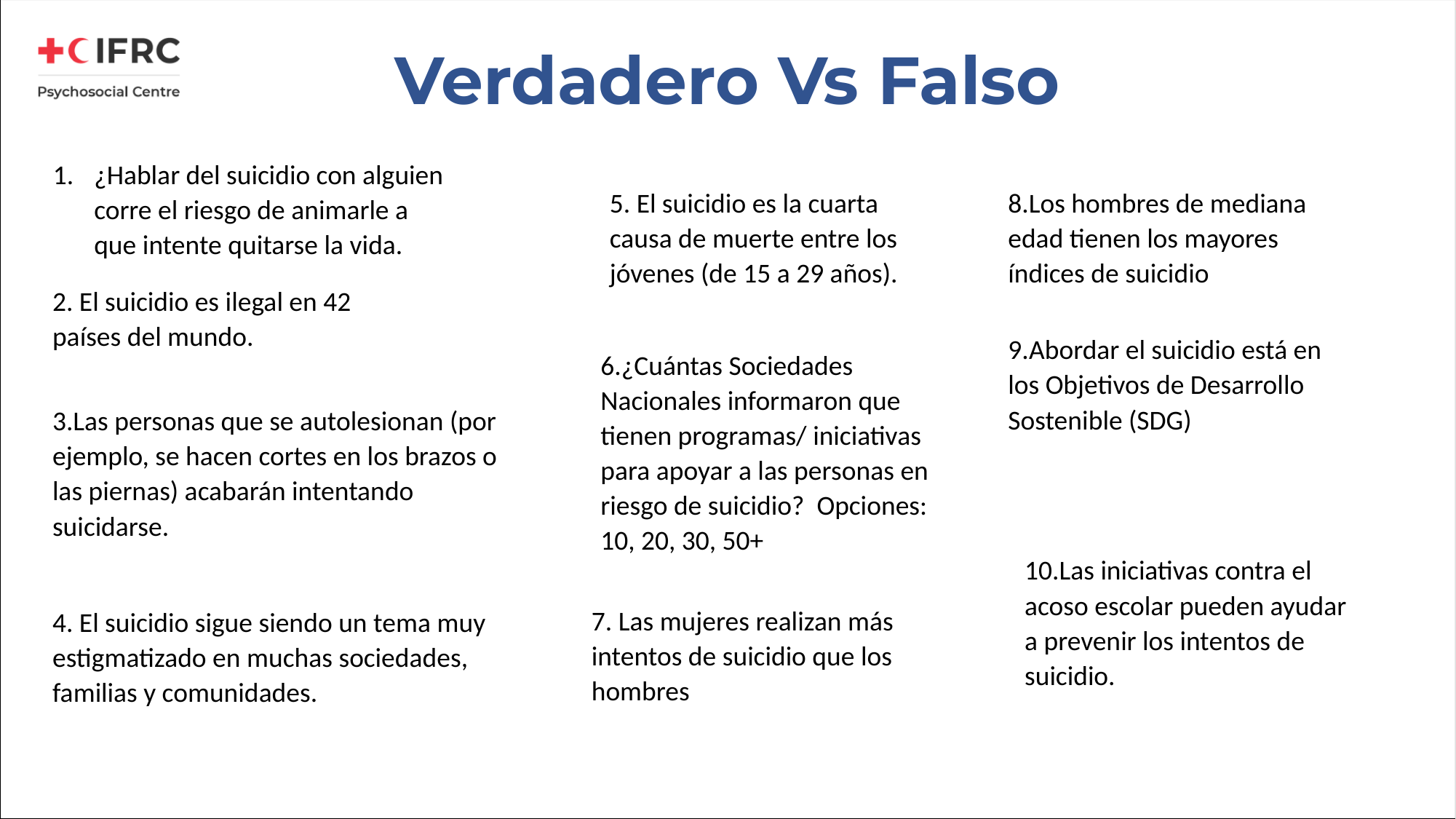

# Verdadero Vs Falso
¿Hablar del suicidio con alguien corre el riesgo de animarle a que intente quitarse la vida.
5. El suicidio es la cuarta causa de muerte entre los jóvenes (de 15 a 29 años).
8.Los hombres de mediana edad tienen los mayores índices de suicidio
2. El suicidio es ilegal en 42 países del mundo.
9.Abordar el suicidio está en los Objetivos de Desarrollo Sostenible (SDG)
6.¿Cuántas Sociedades Nacionales informaron que tienen programas/ iniciativas para apoyar a las personas en riesgo de suicidio?  Opciones: 10, 20, 30, 50+
3.Las personas que se autolesionan (por ejemplo, se hacen cortes en los brazos o las piernas) acabarán intentando suicidarse.

10.Las iniciativas contra el acoso escolar pueden ayudar a prevenir los intentos de suicidio.

4. El suicidio sigue siendo un tema muy estigmatizado en muchas sociedades, familias y comunidades.

7. Las mujeres realizan más intentos de suicidio que los hombres